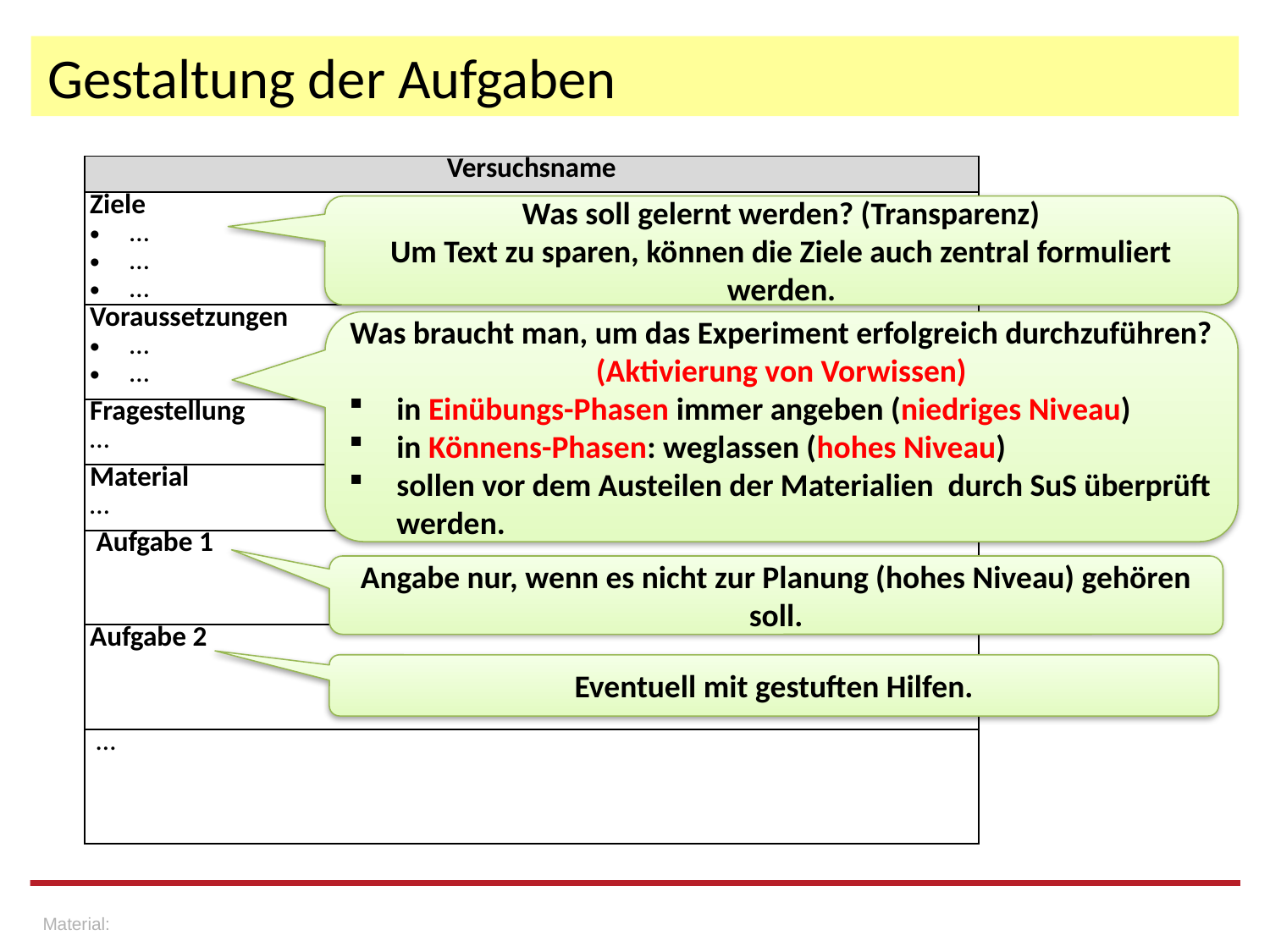

# Gestaltung der Aufgaben
| Versuchsname |
| --- |
| Ziele … … … |
| Voraussetzungen … … |
| Fragestellung … |
| Material … |
| Aufgabe 1 |
| Aufgabe 2 |
| … |

Was soll gelernt werden? (Transparenz)
Um Text zu sparen, können die Ziele auch zentral formuliert werden.

Was braucht man, um das Experiment erfolgreich durchzuführen? (Aktivierung von Vorwissen)
in Einübungs-Phasen immer angeben (niedriges Niveau)
in Könnens-Phasen: weglassen (hohes Niveau)
sollen vor dem Austeilen der Materialien  durch SuS überprüft werden.
Angabe nur, wenn es nicht zur Planung (hohes Niveau) gehören soll.
Eventuell mit gestuften Hilfen.
Material: